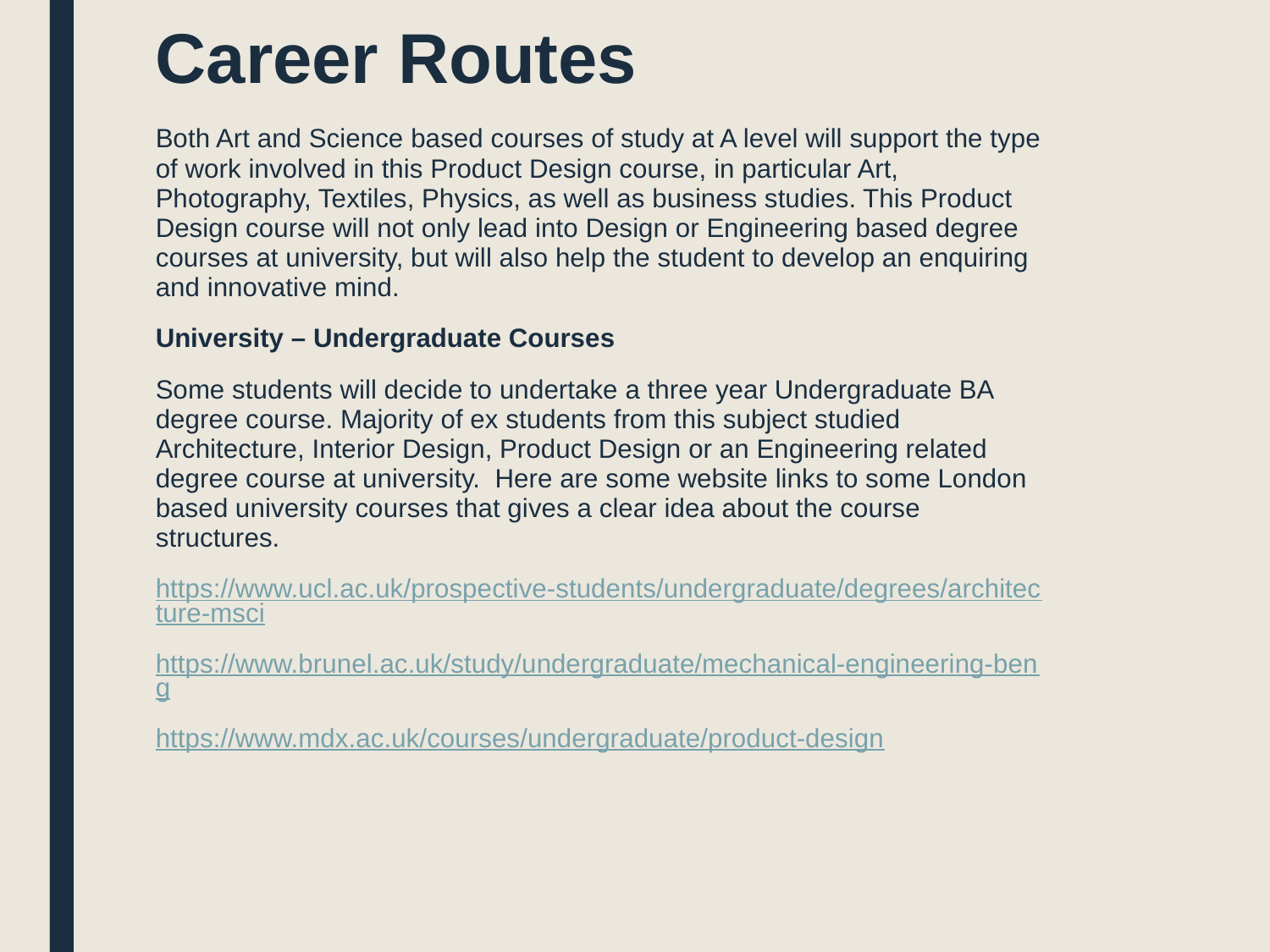

# Career Routes
Both Art and Science based courses of study at A level will support the type of work involved in this Product Design course, in particular Art, Photography, Textiles, Physics, as well as business studies. This Product Design course will not only lead into Design or Engineering based degree courses at university, but will also help the student to develop an enquiring and innovative mind.
University – Undergraduate Courses
Some students will decide to undertake a three year Undergraduate BA degree course. Majority of ex students from this subject studied Architecture, Interior Design, Product Design or an Engineering related degree course at university.  Here are some website links to some London based university courses that gives a clear idea about the course structures.
https://www.ucl.ac.uk/prospective-students/undergraduate/degrees/architecture-msci
https://www.brunel.ac.uk/study/undergraduate/mechanical-engineering-beng
https://www.mdx.ac.uk/courses/undergraduate/product-design